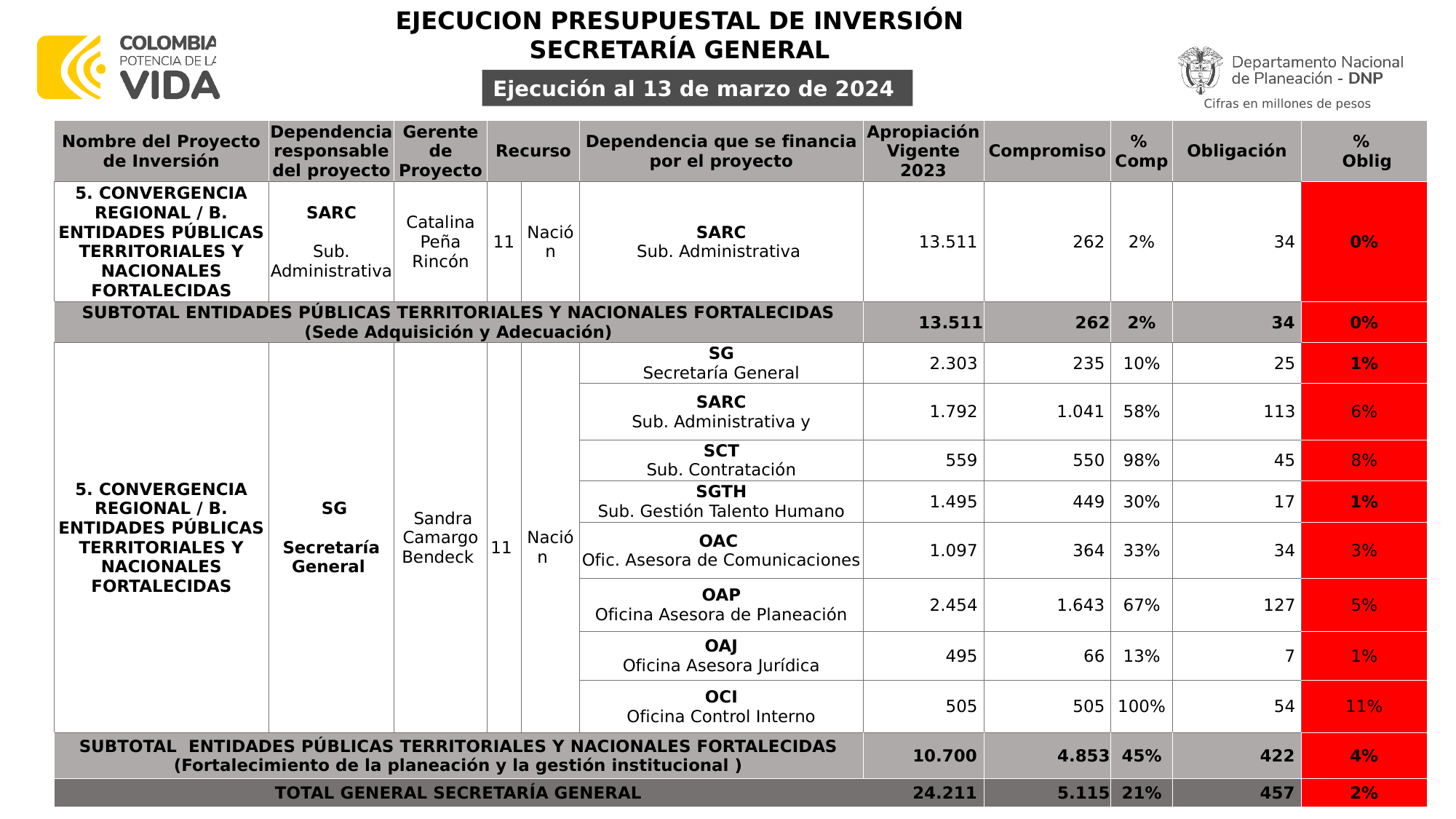

EJECUCION PRESUPUESTAL DE INVERSIÓN
SECRETARÍA GENERAL
Ejecución al 13 de marzo de 2024
Cifras en millones de pesos
| Nombre del Proyecto de Inversión | Dependencia responsable del proyecto | Gerente de Proyecto | Recurso |  | Dependencia que se financia por el proyecto | Apropiación Vigente 2023 | Compromiso | % Comp | Obligación | % Oblig |
| --- | --- | --- | --- | --- | --- | --- | --- | --- | --- | --- |
| 5. CONVERGENCIA REGIONAL / B. ENTIDADES PÚBLICAS TERRITORIALES Y NACIONALES FORTALECIDAS | SARC Sub. Administrativa | Catalina Peña Rincón | 11 | Nación | SARC Sub. Administrativa | 13.511 | 262 | 2% | 34 | 0% |
| SUBTOTAL ENTIDADES PÚBLICAS TERRITORIALES Y NACIONALES FORTALECIDAS (Sede Adquisición y Adecuación) |  |  |  |  |  | 13.511 | 262 | 2% | 34 | 0% |
| 5. CONVERGENCIA REGIONAL / B. ENTIDADES PÚBLICAS TERRITORIALES Y NACIONALES FORTALECIDAS | SG Secretaría General | Sandra Camargo Bendeck | 11 | Nación | SG Secretaría General | 2.303 | 235 | 10% | 25 | 1% |
|  |  |  |  |  | SARC Sub. Administrativa y | 1.792 | 1.041 | 58% | 113 | 6% |
|  |  |  |  |  | SCT Sub. Contratación | 559 | 550 | 98% | 45 | 8% |
|  |  |  |  |  | SGTH Sub. Gestión Talento Humano | 1.495 | 449 | 30% | 17 | 1% |
|  |  |  |  |  | OAC Ofic. Asesora de Comunicaciones | 1.097 | 364 | 33% | 34 | 3% |
|  |  |  |  |  | OAP Oficina Asesora de Planeación | 2.454 | 1.643 | 67% | 127 | 5% |
|  |  |  |  |  | OAJ Oficina Asesora Jurídica | 495 | 66 | 13% | 7 | 1% |
|  |  |  |  |  | OCI Oficina Control Interno | 505 | 505 | 100% | 54 | 11% |
| SUBTOTAL ENTIDADES PÚBLICAS TERRITORIALES Y NACIONALES FORTALECIDAS (Fortalecimiento de la planeación y la gestión institucional ) |  |  |  |  |  | 10.700 | 4.853 | 45% | 422 | 4% |
| TOTAL GENERAL SECRETARÍA GENERAL |  |  |  |  |  | 24.211 | 5.115 | 21% | 457 | 2% |